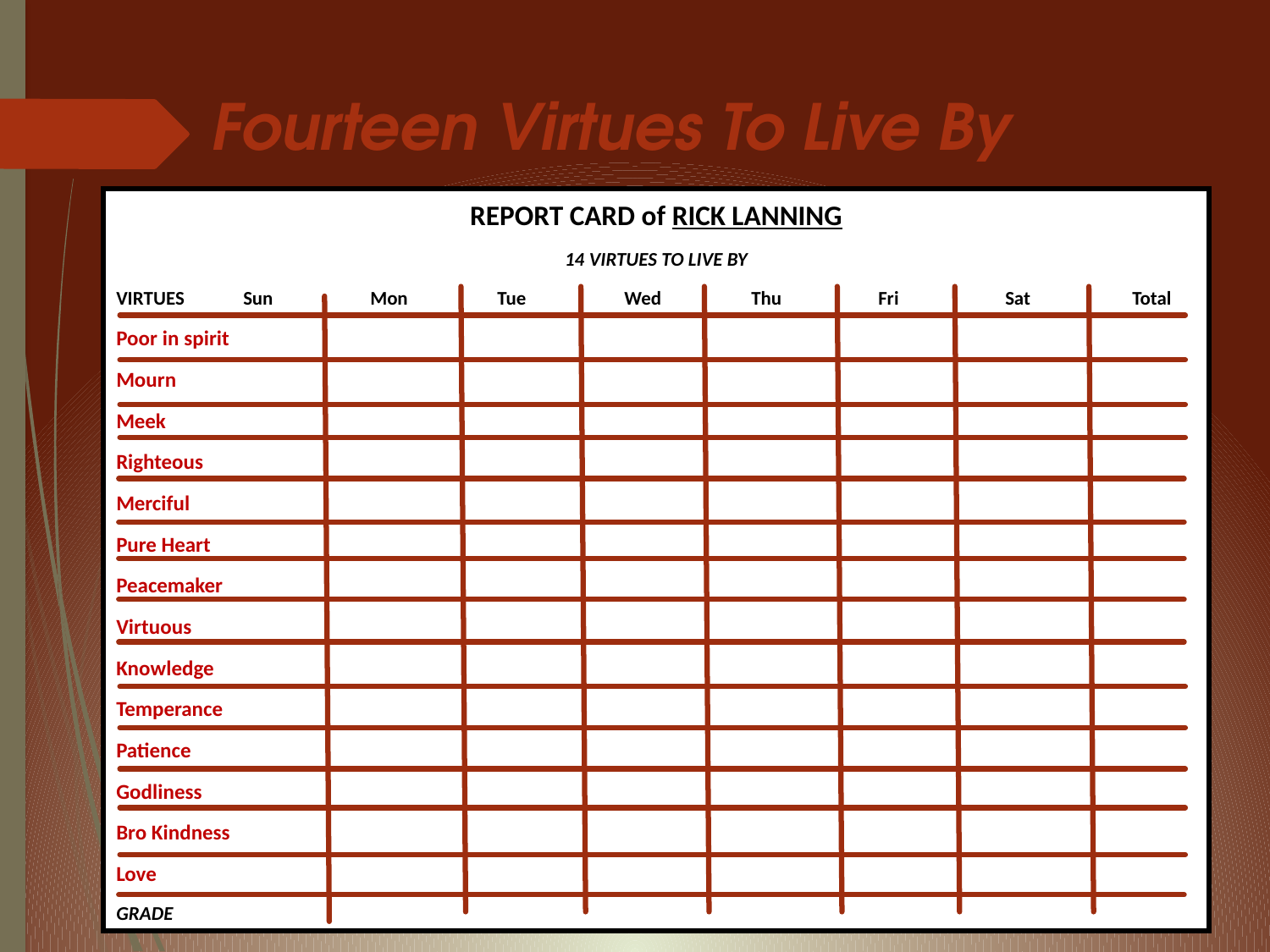

# Fourteen Virtues To Live By
REPORT CARD of RICK LANNING
14 VIRTUES TO LIVE BY
VIRTUES	Sun	Mon	Tue	Wed	Thu	Fri	Sat	Total
Poor in spirit
Mourn
Meek
Righteous
Merciful
Pure Heart
Peacemaker
Virtuous
Knowledge
Temperance
Patience
Godliness
Bro Kindness
Love
GRADE